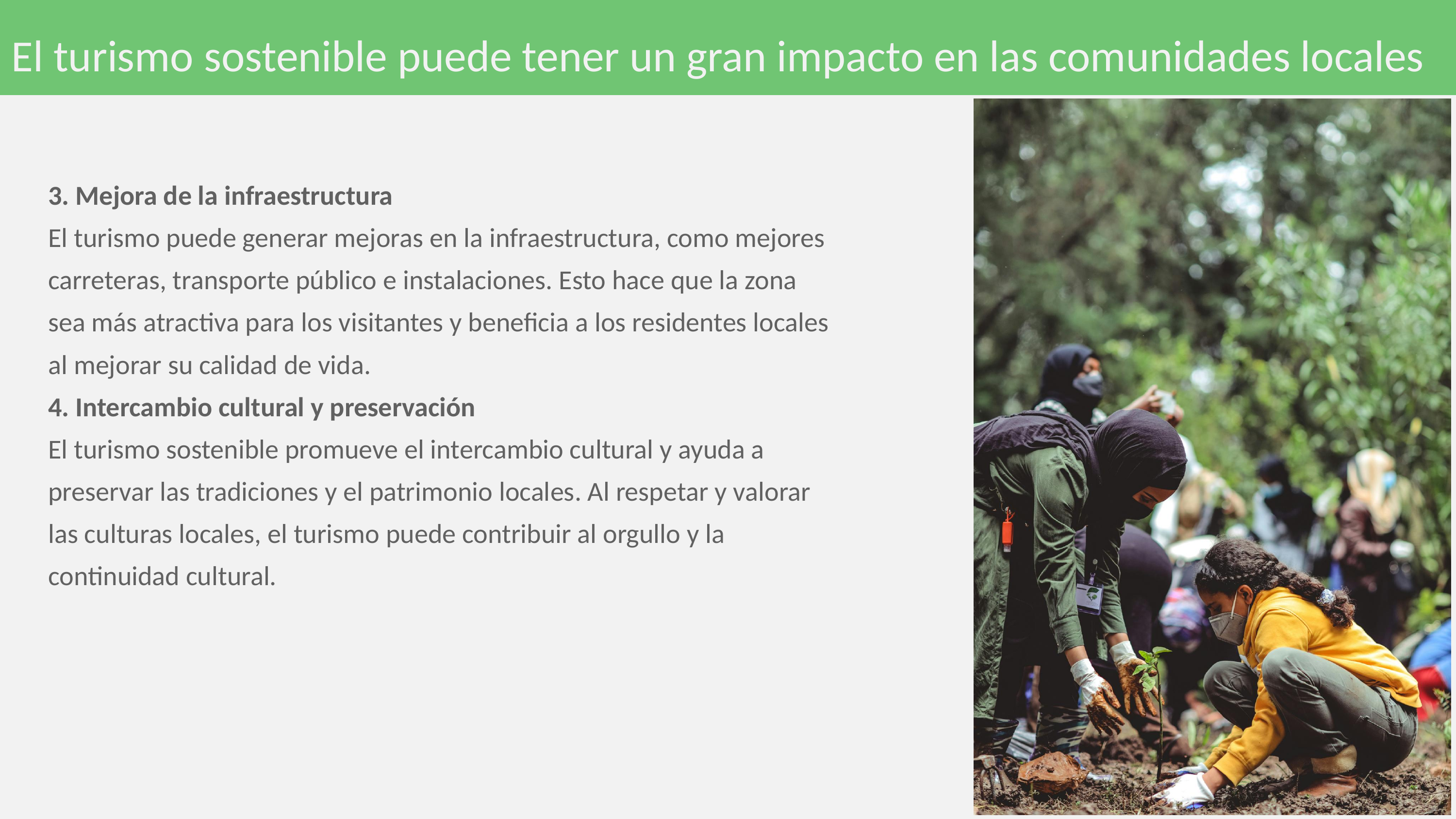

El turismo sostenible puede tener un gran impacto en las comunidades locales

3. Mejora de la infraestructura
El turismo puede generar mejoras en la infraestructura, como mejores carreteras, transporte público e instalaciones. Esto hace que la zona sea más atractiva para los visitantes y beneficia a los residentes locales al mejorar su calidad de vida.
4. Intercambio cultural y preservación
El turismo sostenible promueve el intercambio cultural y ayuda a preservar las tradiciones y el patrimonio locales. Al respetar y valorar las culturas locales, el turismo puede contribuir al orgullo y la continuidad cultural.